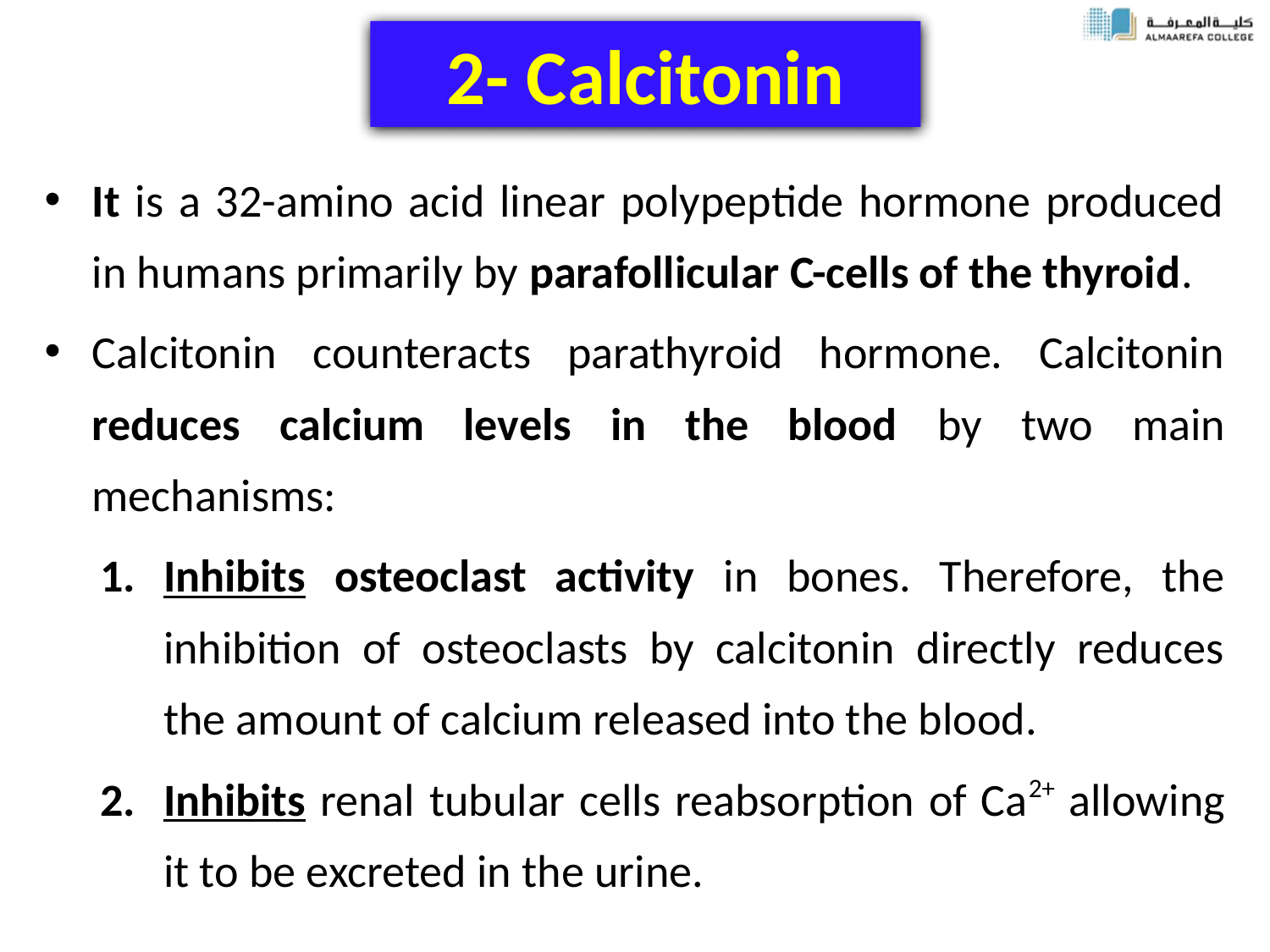

# 2- Calcitonin
It is a 32-amino acid linear polypeptide hormone produced in humans primarily by parafollicular C-cells of the thyroid.
Calcitonin counteracts parathyroid hormone. Calcitonin reduces calcium levels in the blood by two main mechanisms:
Inhibits osteoclast activity in bones. Therefore, the inhibition of osteoclasts by calcitonin directly reduces the amount of calcium released into the blood.
Inhibits renal tubular cells reabsorption of Ca2+ allowing it to be excreted in the urine.